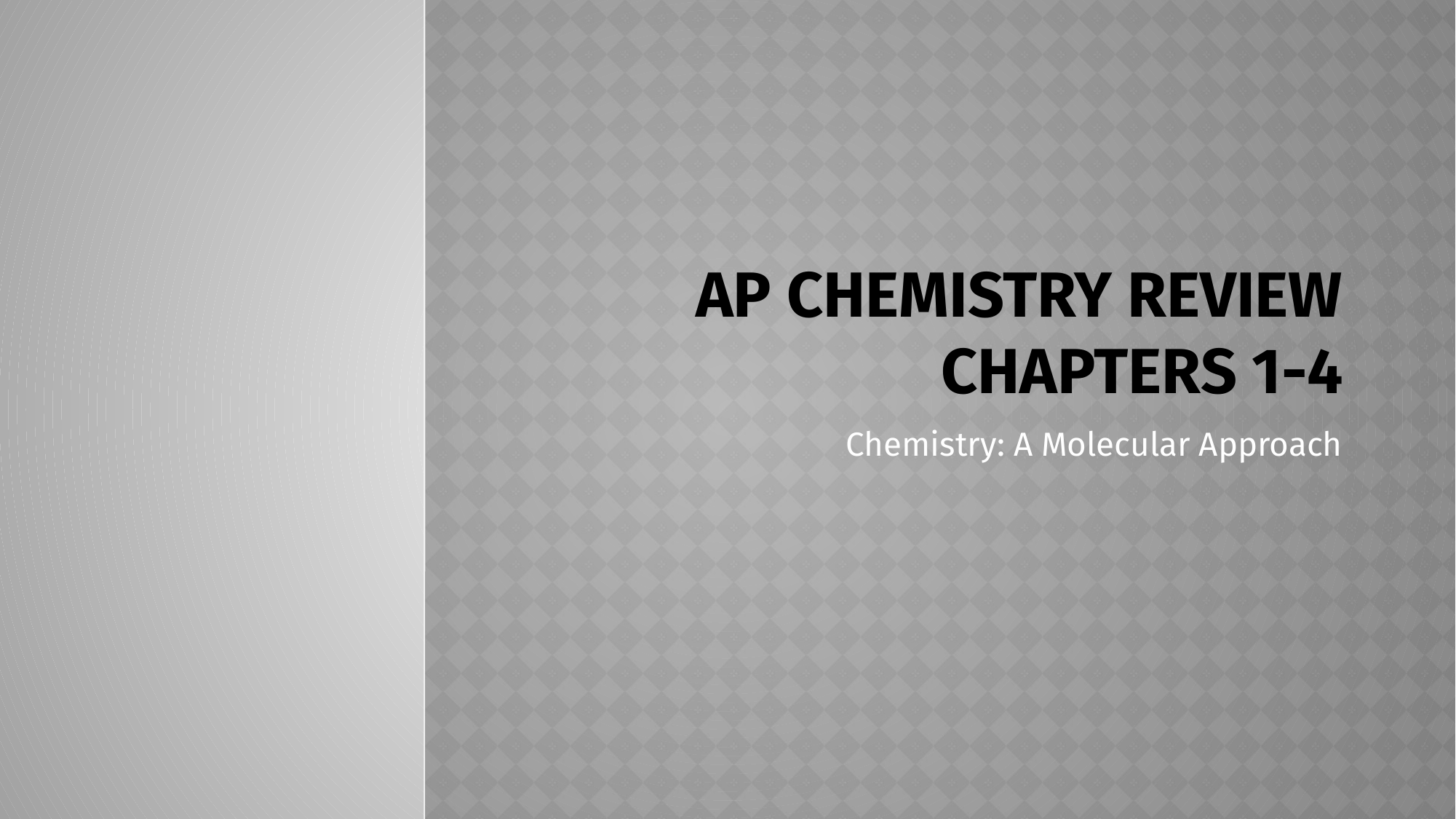

# AP Chemistry Review Chapters 1-4
Chemistry: A Molecular Approach